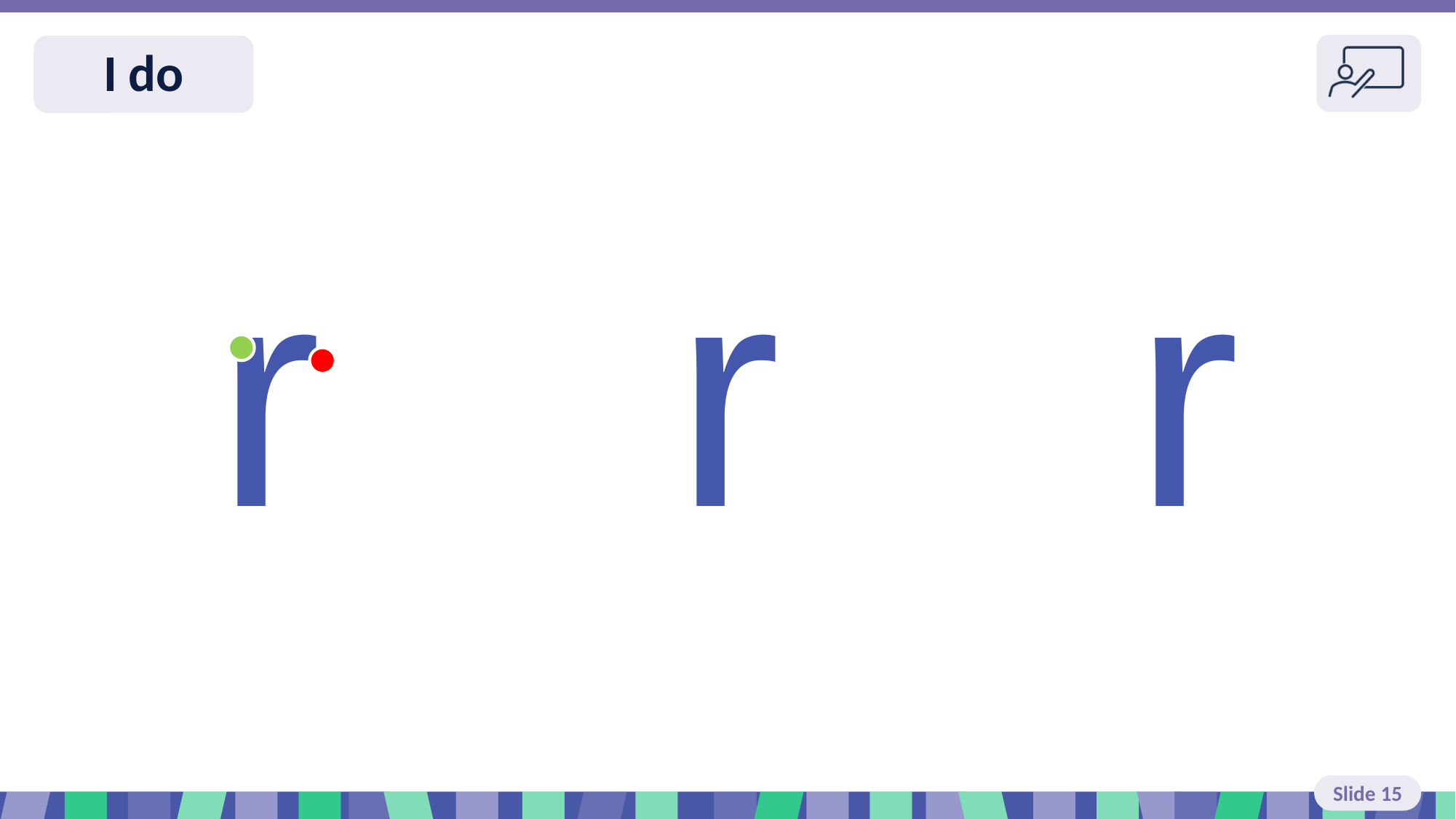

Slide 15 I do
r
r
r